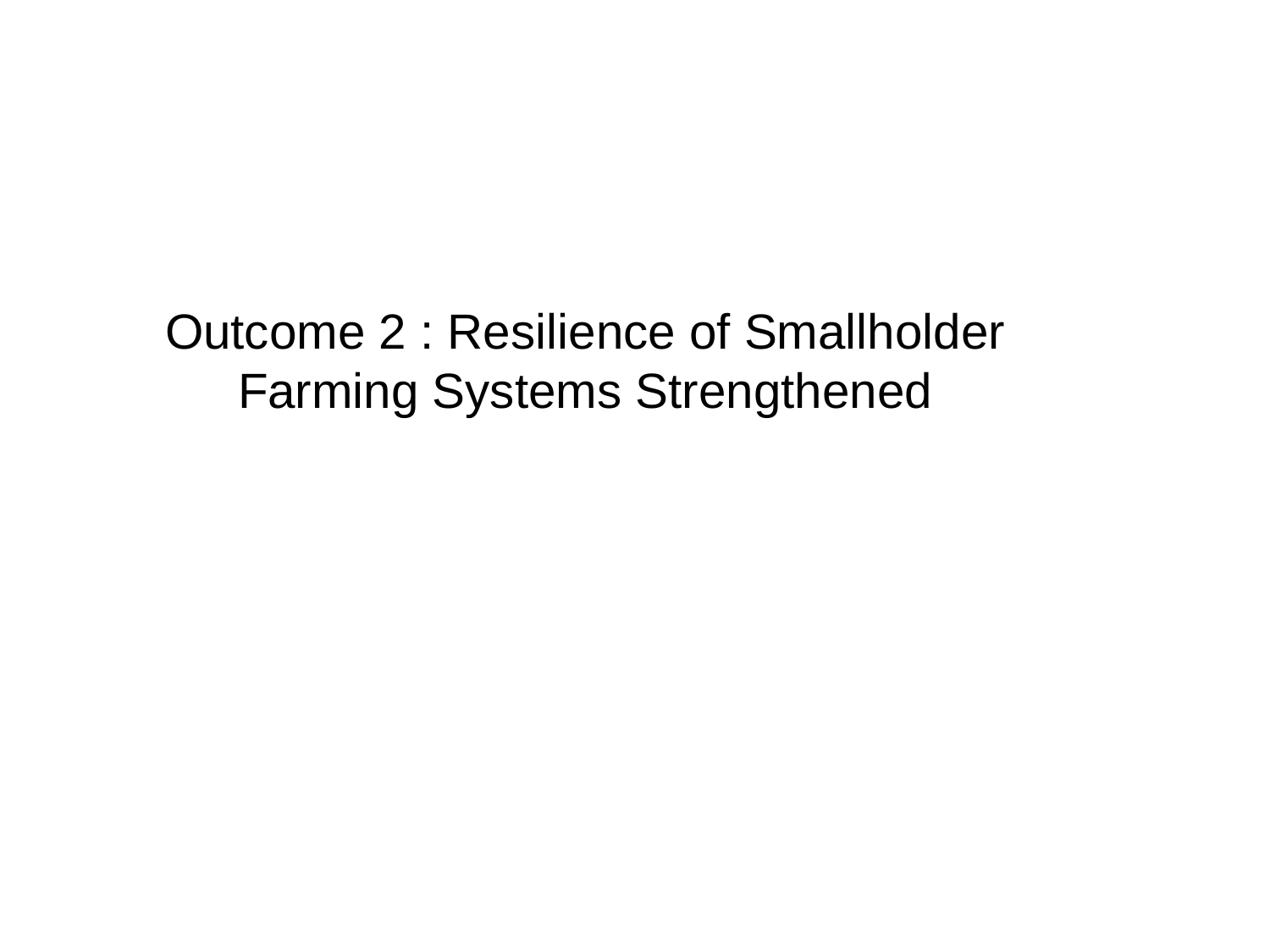

Outcome 2 : Resilience of Smallholder Farming Systems Strengthened

28/06/2017
Photo credit: Name/Organization